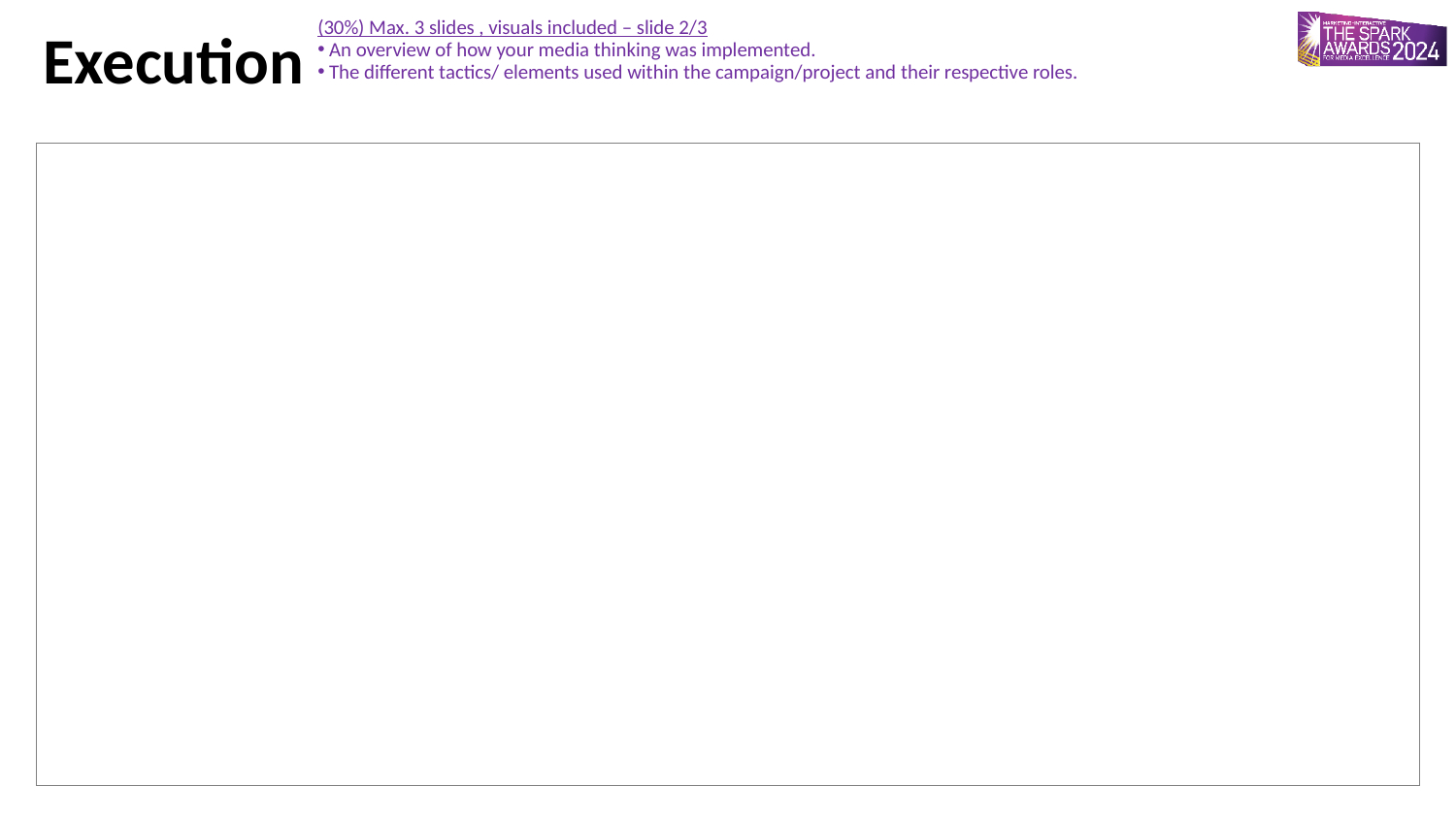

(30%) Max. 3 slides , visuals included – slide 2/3
 An overview of how your media thinking was implemented.
 The different tactics/ elements used within the campaign/project and their respective roles.
Execution
|  |
| --- |